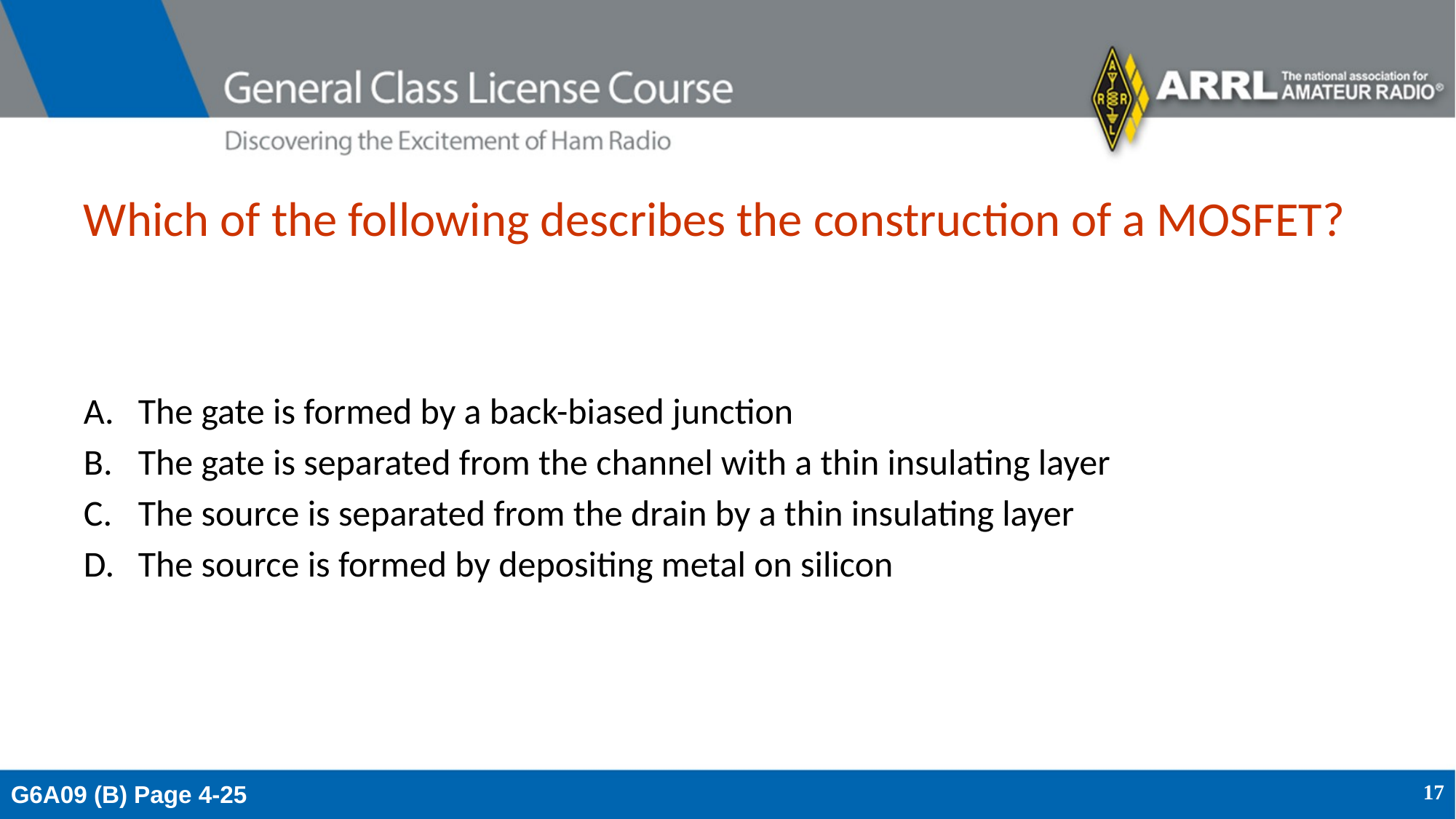

# Which of the following describes the construction of a MOSFET?
The gate is formed by a back-biased junction
The gate is separated from the channel with a thin insulating layer
The source is separated from the drain by a thin insulating layer
The source is formed by depositing metal on silicon
G6A09 (B) Page 4-25
17